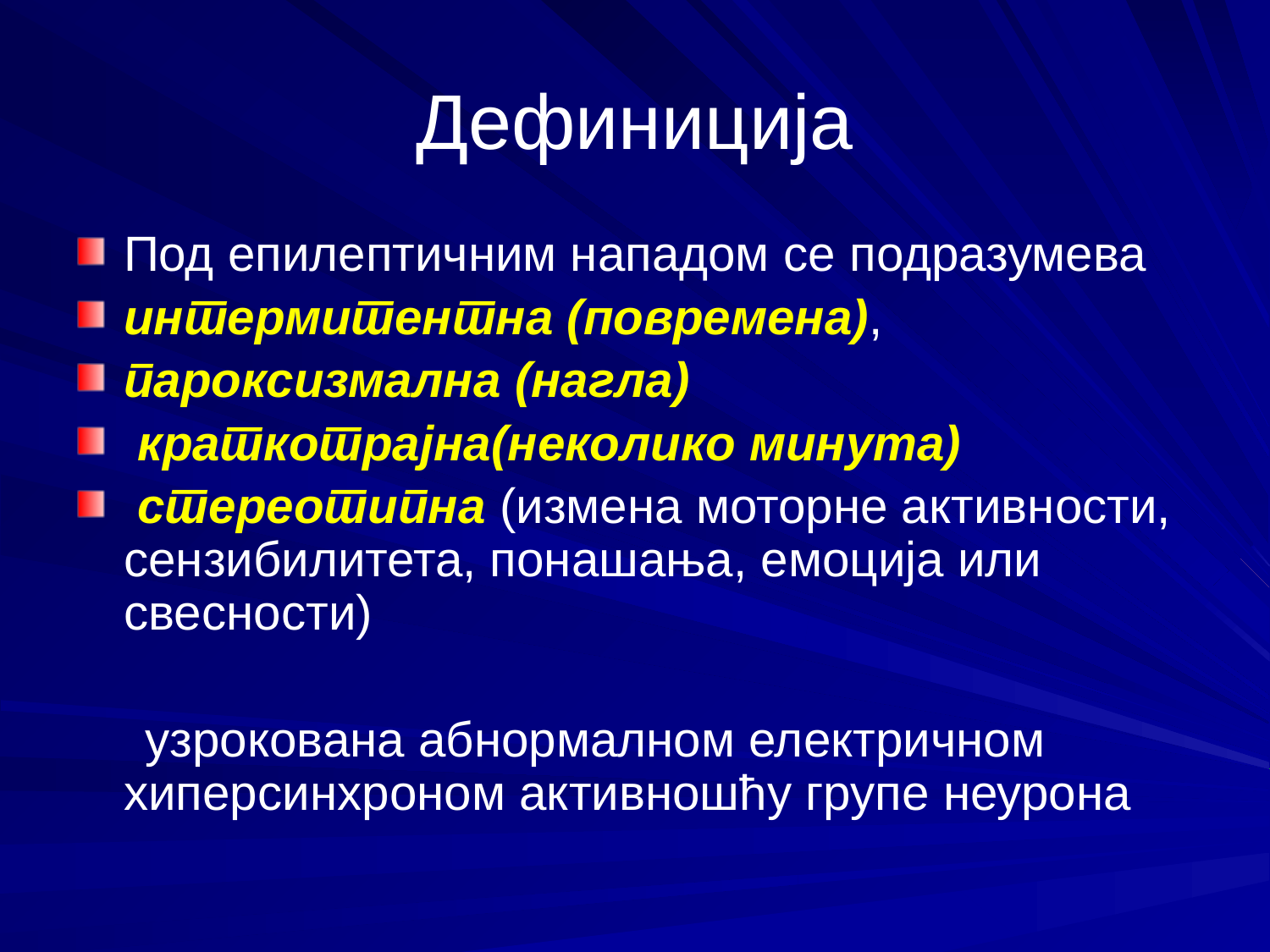

# Дефиниција
Под епилептичним нападом се подразумева
интермитентна (повремена),
пароксизмална (нагла)
 краткотрајна(неколико минута)
 стереотипна (измена моторне активности, сензибилитета, понашања, емоција или свесности)

     узрокована абнормалном електричном хиперсинхроном активношћу групе неурона